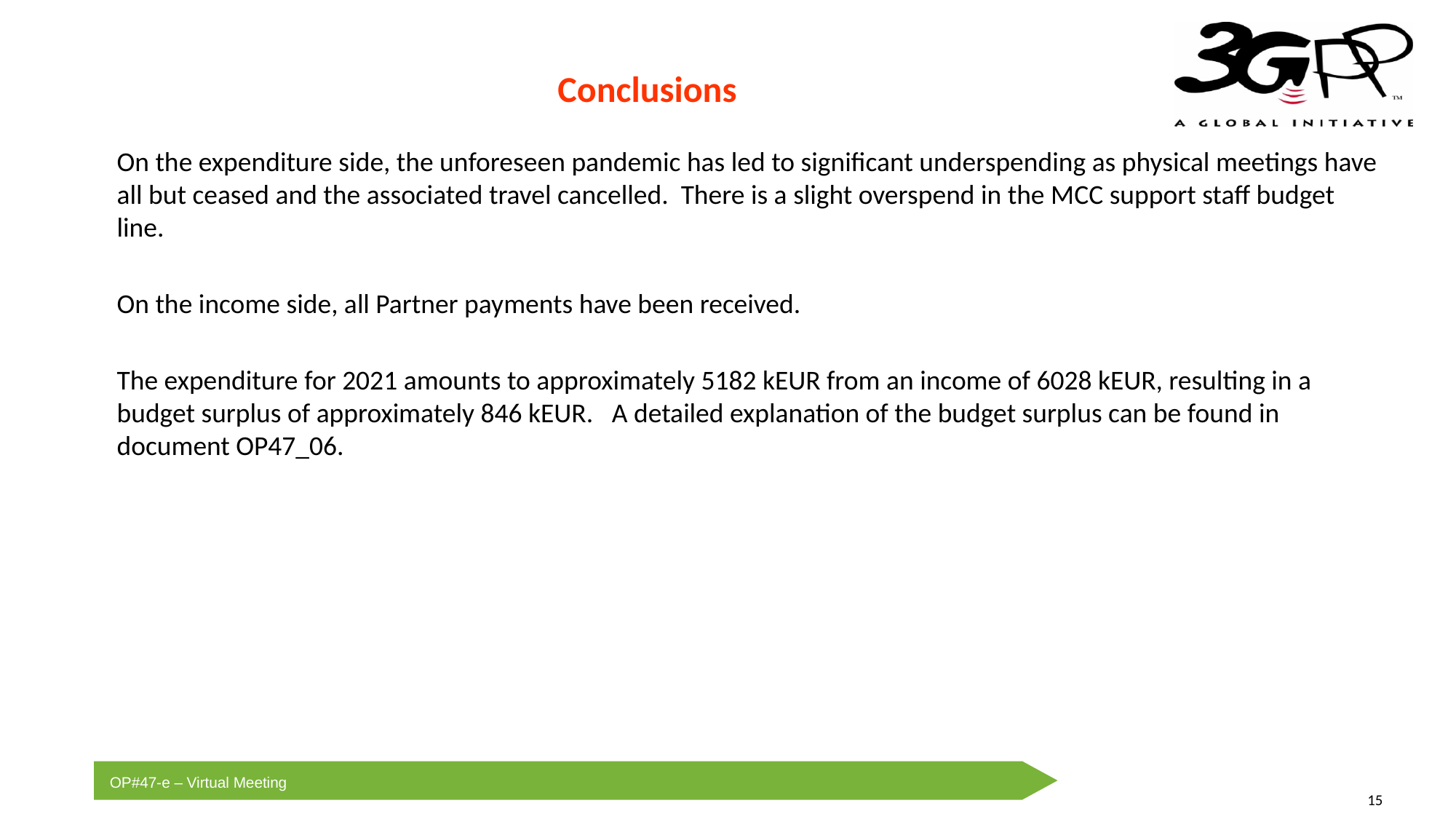

Conclusions
On the expenditure side, the unforeseen pandemic has led to significant underspending as physical meetings have all but ceased and the associated travel cancelled.  There is a slight overspend in the MCC support staff budget line.

On the income side, all Partner payments have been received.

The expenditure for 2021 amounts to approximately 5182 kEUR from an income of 6028 kEUR, resulting in a budget surplus of approximately 846 kEUR.   A detailed explanation of the budget surplus can be found in document OP47_06.